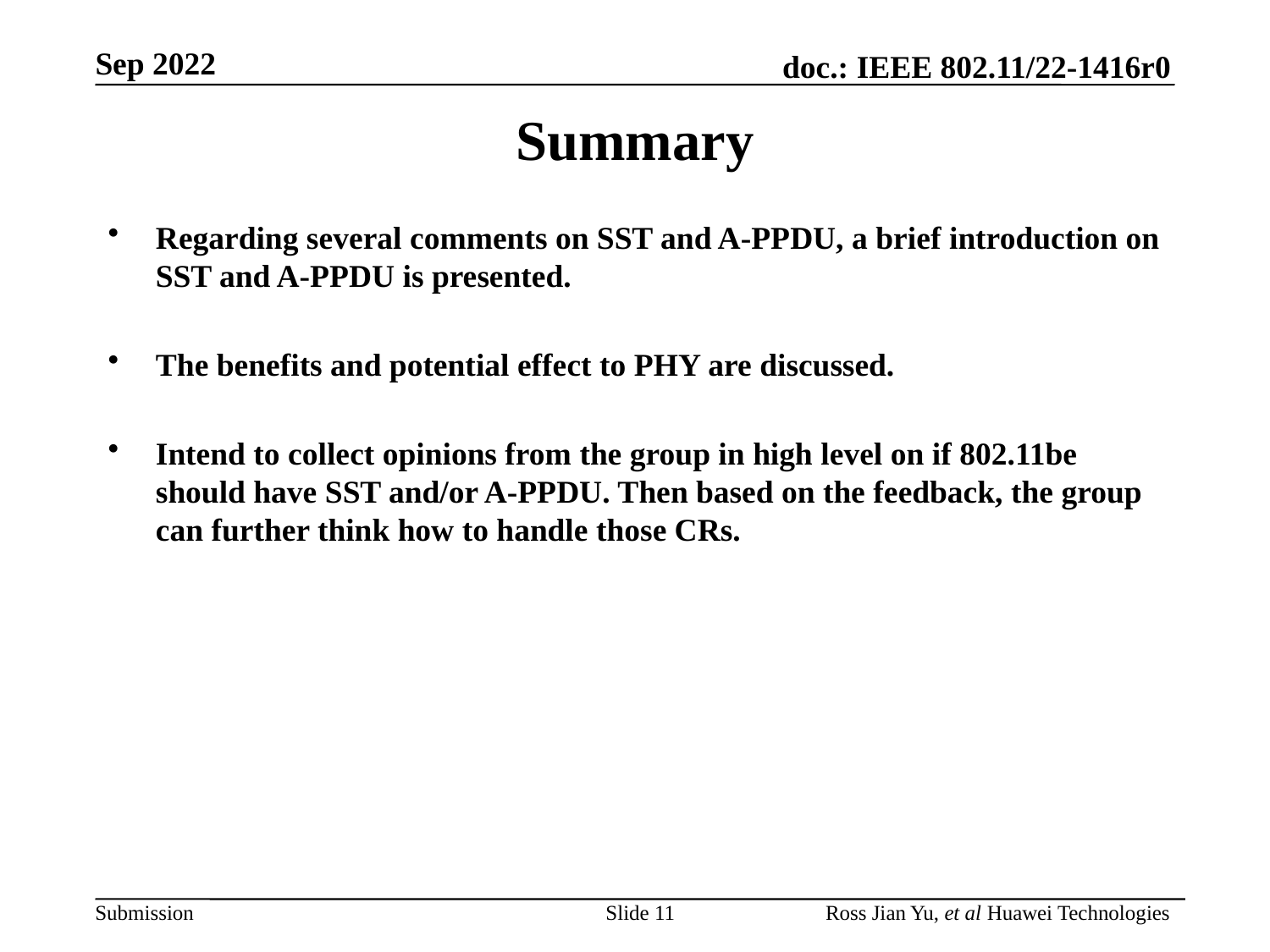

# Summary
Regarding several comments on SST and A-PPDU, a brief introduction on SST and A-PPDU is presented.

The benefits and potential effect to PHY are discussed.

Intend to collect opinions from the group in high level on if 802.11be should have SST and/or A-PPDU. Then based on the feedback, the group can further think how to handle those CRs.
Slide 11